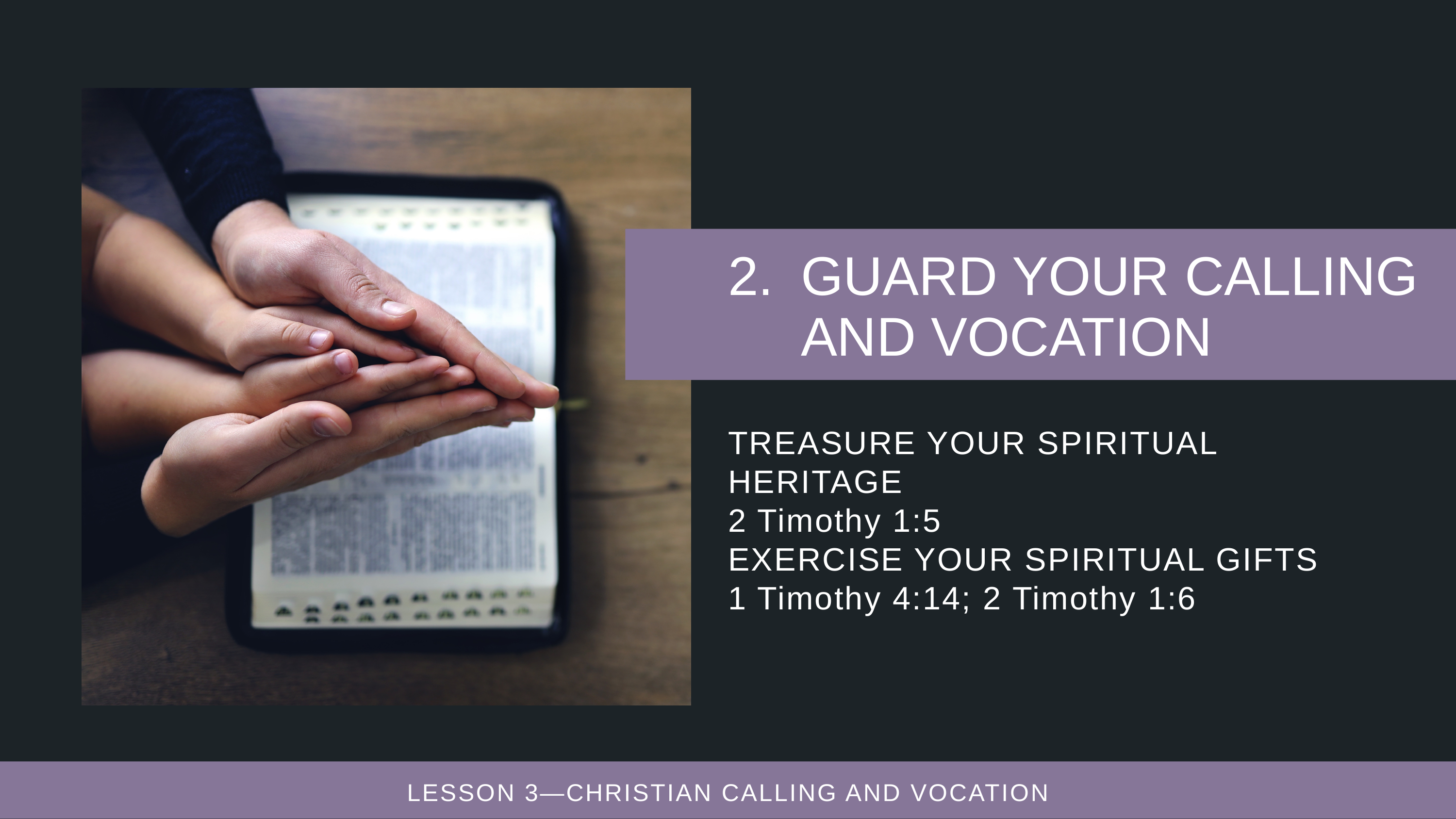

TREASURE YOUR SPIRITUAL HERITAGE
2 Timothy 1:5
EXERCISE YOUR SPIRITUAL GIFTS
1 Timothy 4:14; 2 Timothy 1:6